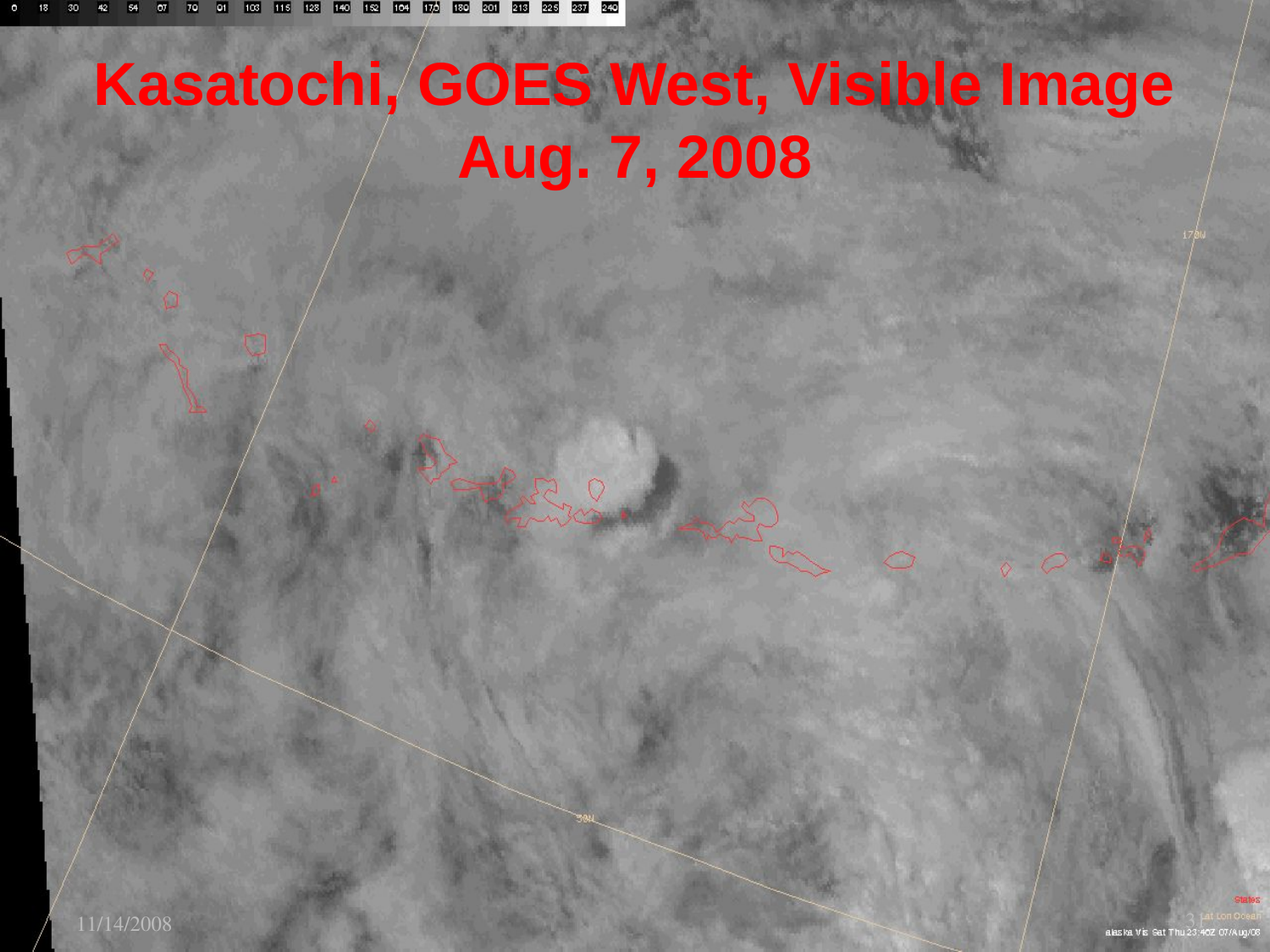

# Kasatochi, GOES West, Visible Image Aug. 7, 2008
11/14/2008
31